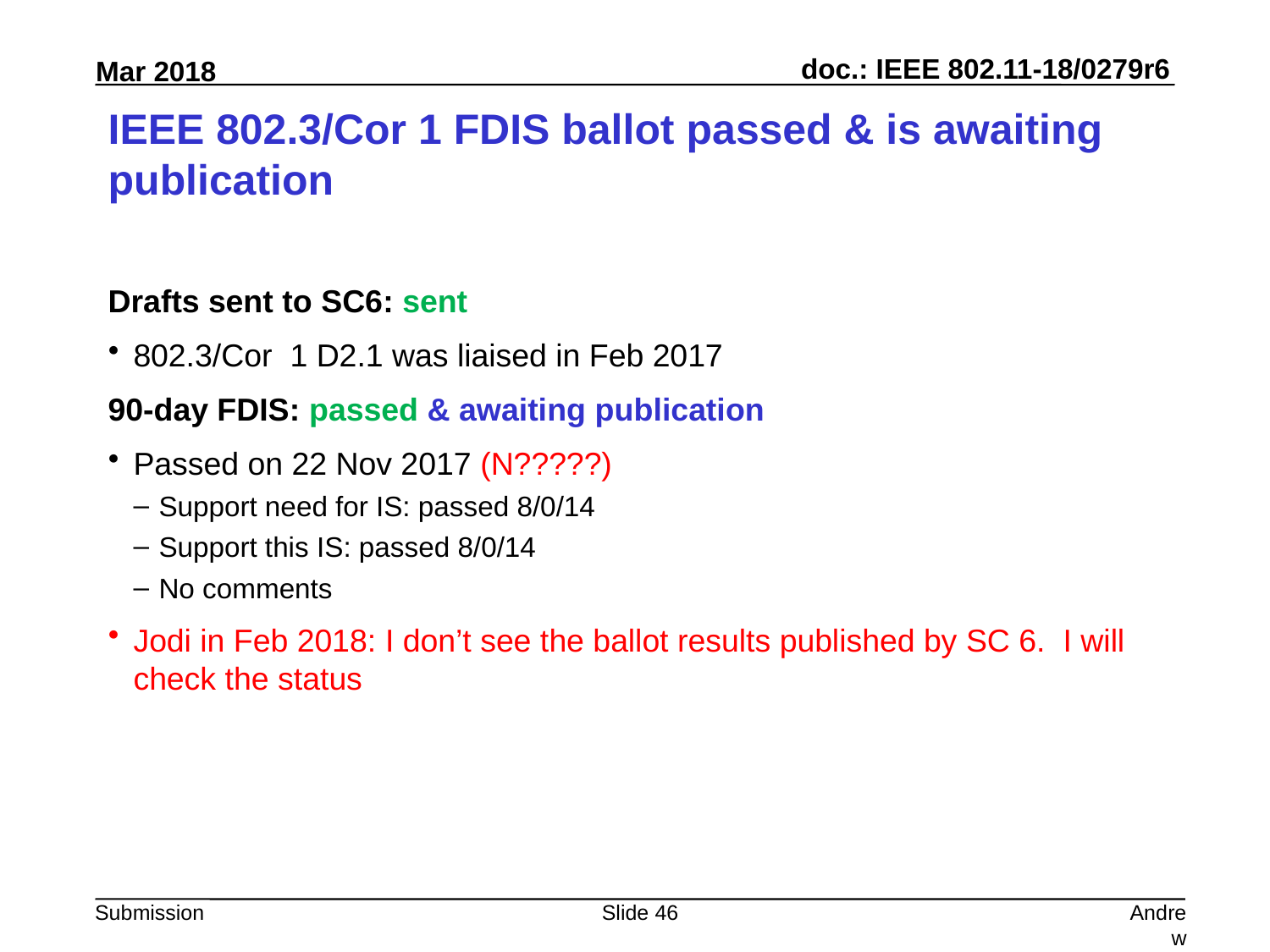

# IEEE 802.3/Cor 1 FDIS ballot passed & is awaiting publication
Drafts sent to SC6: sent
802.3/Cor  1 D2.1 was liaised in Feb 2017
90-day FDIS: passed & awaiting publication
Passed on 22 Nov 2017 (N?????)
Support need for IS: passed 8/0/14
Support this IS: passed 8/0/14
No comments
Jodi in Feb 2018: I don’t see the ballot results published by SC 6.  I will check the status

Slide 46
Andrew Myles, Cisco